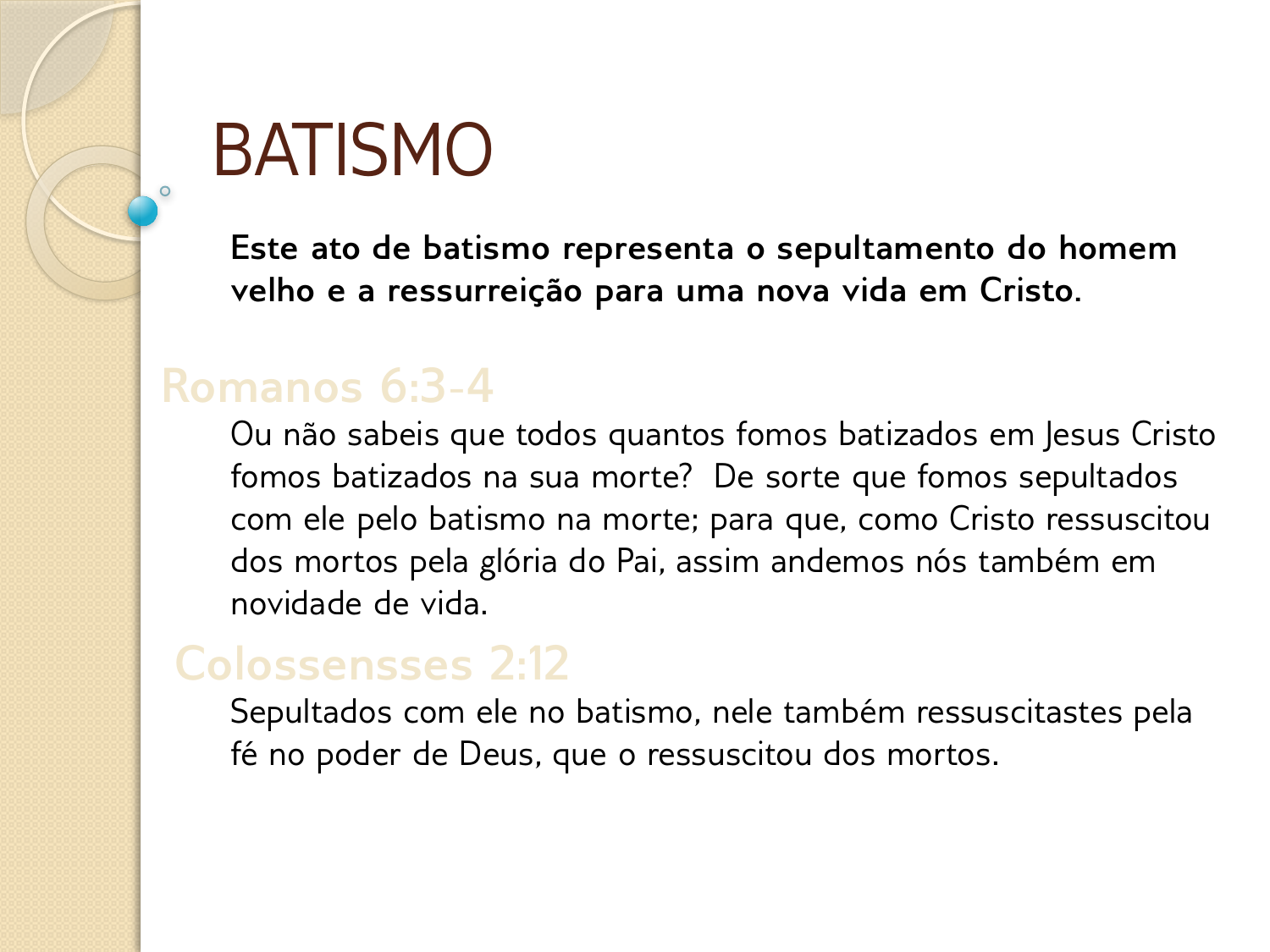

BATISMO
Este ato de batismo representa o sepultamento do homem velho e a ressurreição para uma nova vida em Cristo.
Romanos 6:3-4
Ou não sabeis que todos quantos fomos batizados em Jesus Cristo fomos batizados na sua morte?  De sorte que fomos sepultados com ele pelo batismo na morte; para que, como Cristo ressuscitou dos mortos pela glória do Pai, assim andemos nós também em novidade de vida.
Colossensses 2:12
Sepultados com ele no batismo, nele também ressuscitastes pela fé no poder de Deus, que o ressuscitou dos mortos.